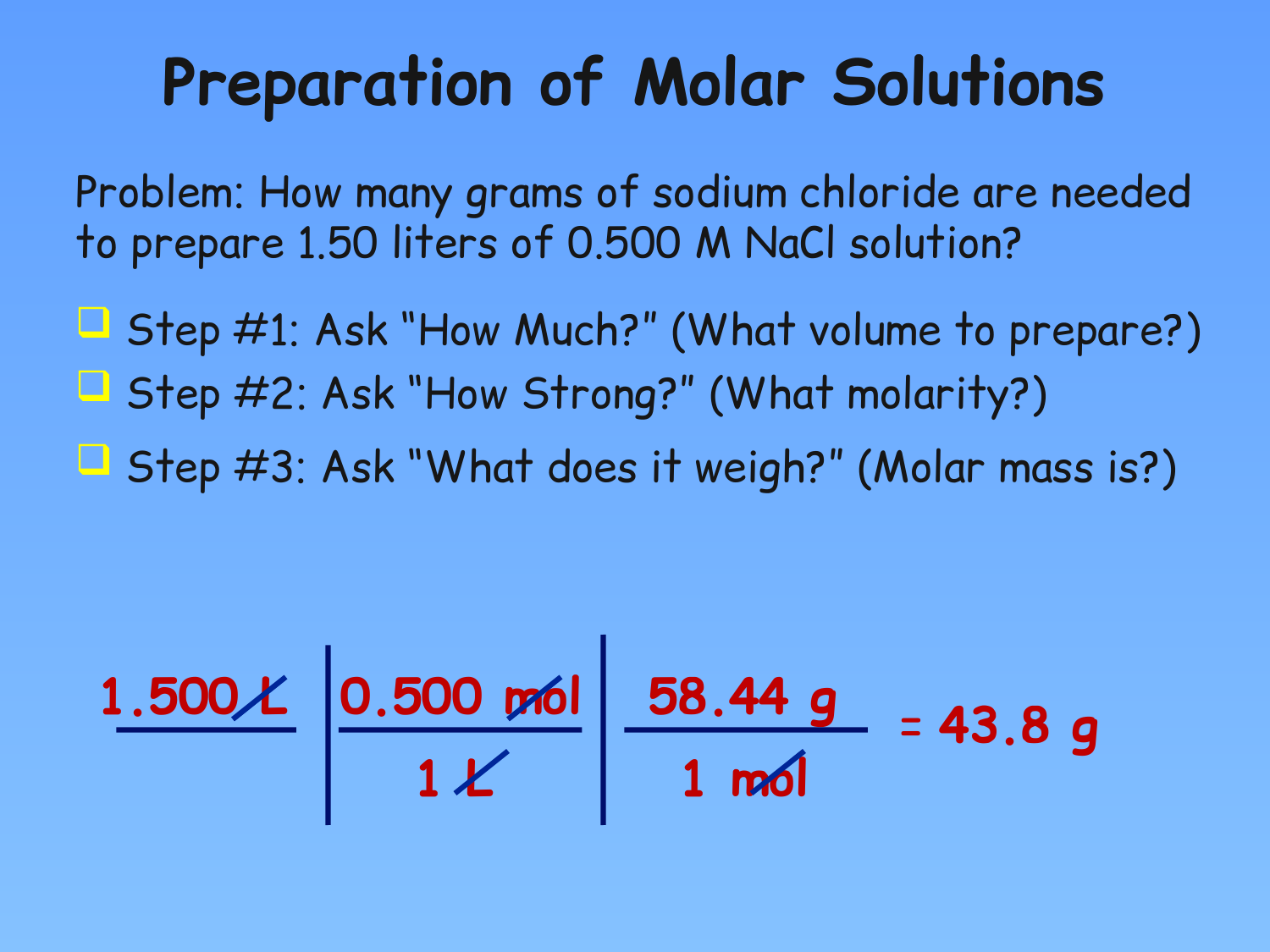

# Preparation of Molar Solutions
Problem: How many grams of sodium chloride are needed to prepare 1.50 liters of 0.500 M NaCl solution?
 Step #1: Ask “How Much?” (What volume to prepare?)
 Step #2: Ask “How Strong?” (What molarity?)
 Step #3: Ask “What does it weigh?” (Molar mass is?)

1.500 L
0.500 mol
58.44 g

= 43.8 g

1 L
1 mol